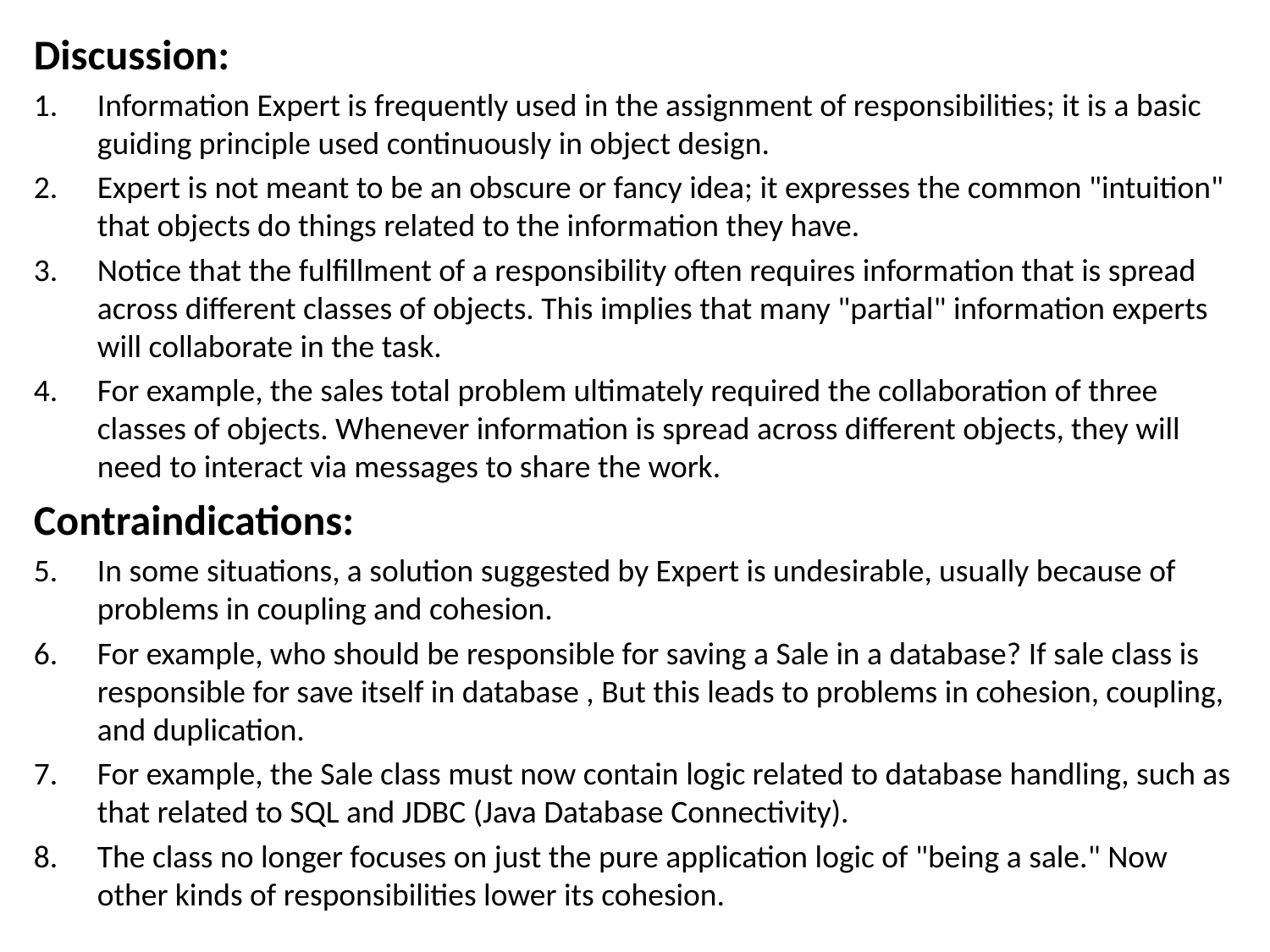

Discussion:
Information Expert is frequently used in the assignment of responsibilities; it is a basic guiding principle used continuously in object design.
Expert is not meant to be an obscure or fancy idea; it expresses the common "intuition" that objects do things related to the information they have.
Notice that the fulfillment of a responsibility often requires information that is spread across different classes of objects. This implies that many "partial" information experts will collaborate in the task.
For example, the sales total problem ultimately required the collaboration of three classes of objects. Whenever information is spread across different objects, they will need to interact via messages to share the work.
Contraindications:
In some situations, a solution suggested by Expert is undesirable, usually because of problems in coupling and cohesion.
For example, who should be responsible for saving a Sale in a database? If sale class is responsible for save itself in database , But this leads to problems in cohesion, coupling, and duplication.
For example, the Sale class must now contain logic related to database handling, such as that related to SQL and JDBC (Java Database Connectivity).
The class no longer focuses on just the pure application logic of "being a sale." Now other kinds of responsibilities lower its cohesion.